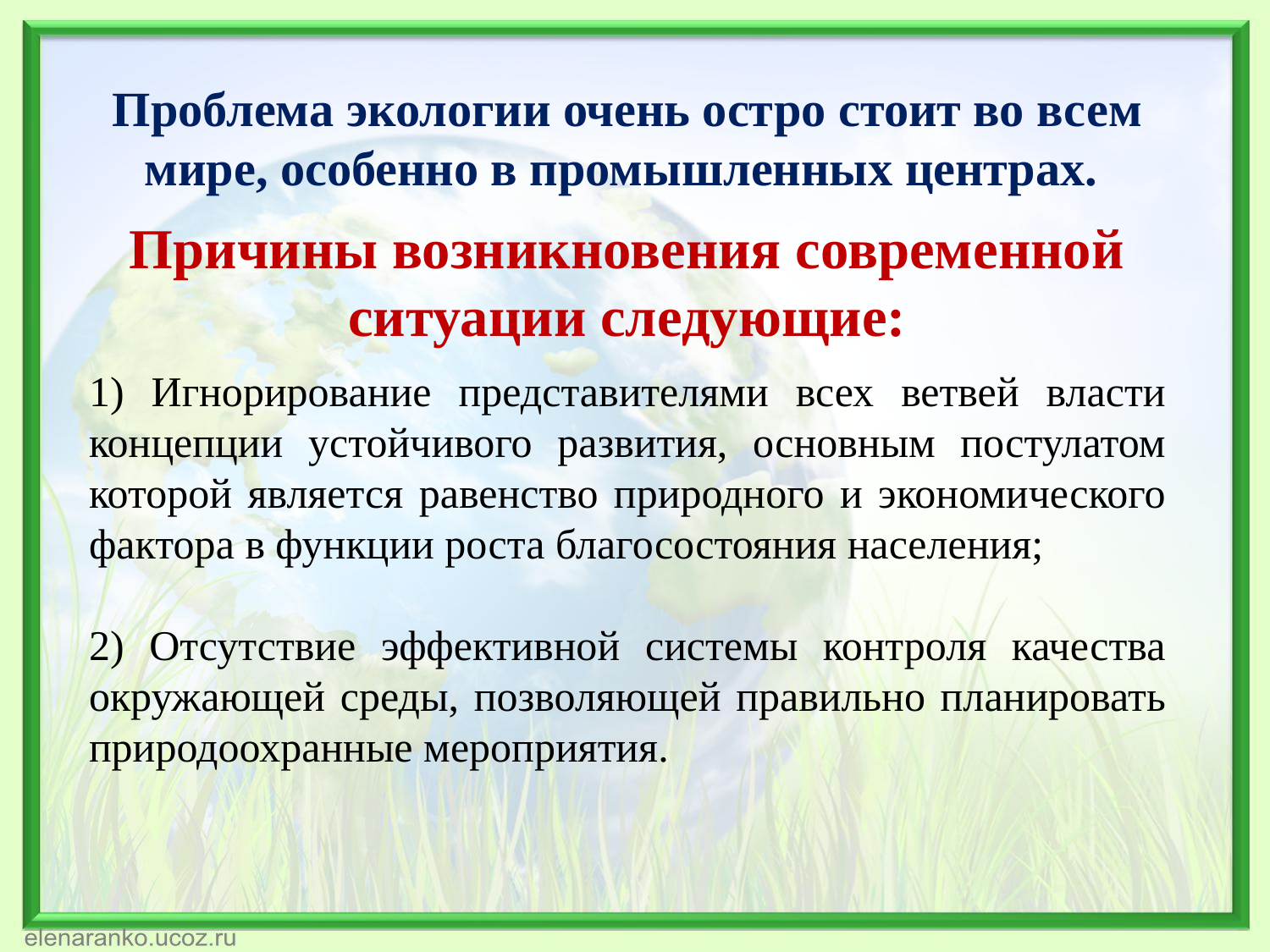

Проблема экологии очень остро стоит во всем мире, особенно в промышленных центрах.

Причины возникновения современной ситуации следующие:

1) Игнорирование представителями всех ветвей власти концепции устойчивого развития, основным постулатом которой является равенство природного и экономического фактора в функции роста благосостояния населения;

2) Отсутствие эффективной системы контроля качества окружающей среды, позволяющей правильно планировать природоохранные мероприятия.